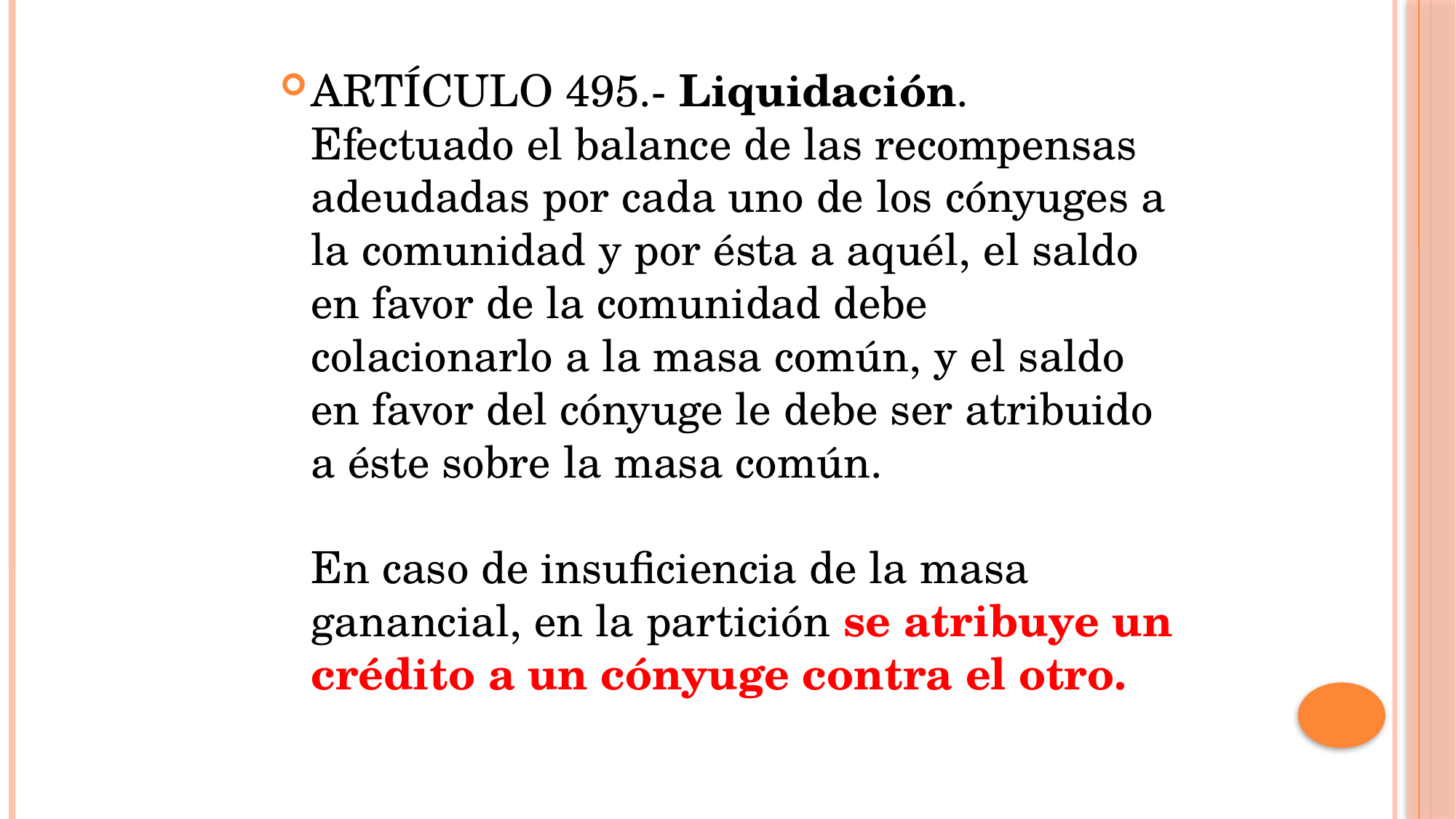

ARTÍCULO 495.- Liquidación. Efectuado el balance de las recompensas adeudadas por cada uno de los cónyuges a la comunidad y por ésta a aquél, el saldo en favor de la comunidad debe colacionarlo a la masa común, y el saldo en favor del cónyuge le debe ser atribuido a éste sobre la masa común.
En caso de insuficiencia de la masa ganancial, en la partición se atribuye un crédito a un cónyuge contra el otro.